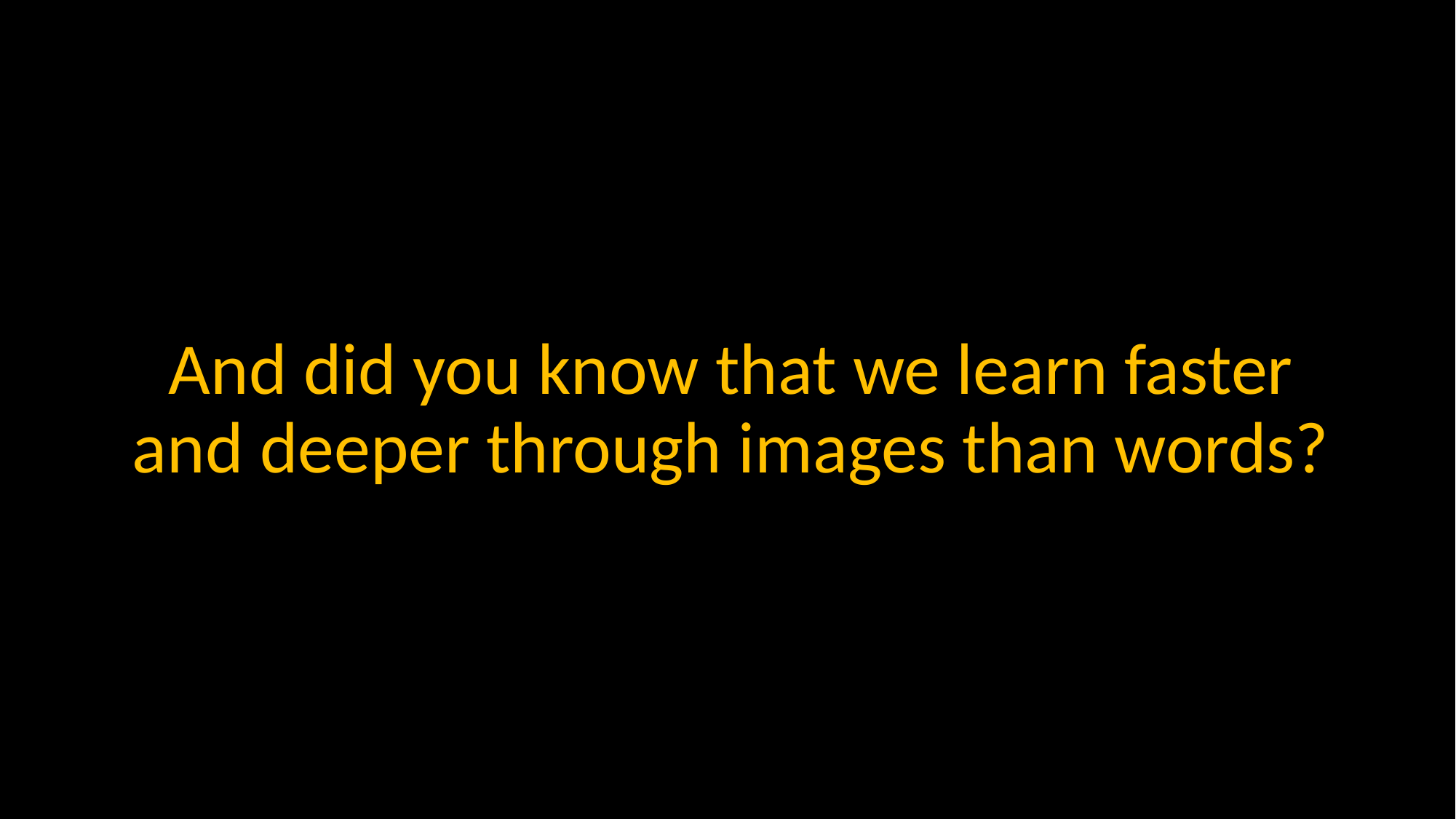

And did you know that we learn faster and deeper through images than words?